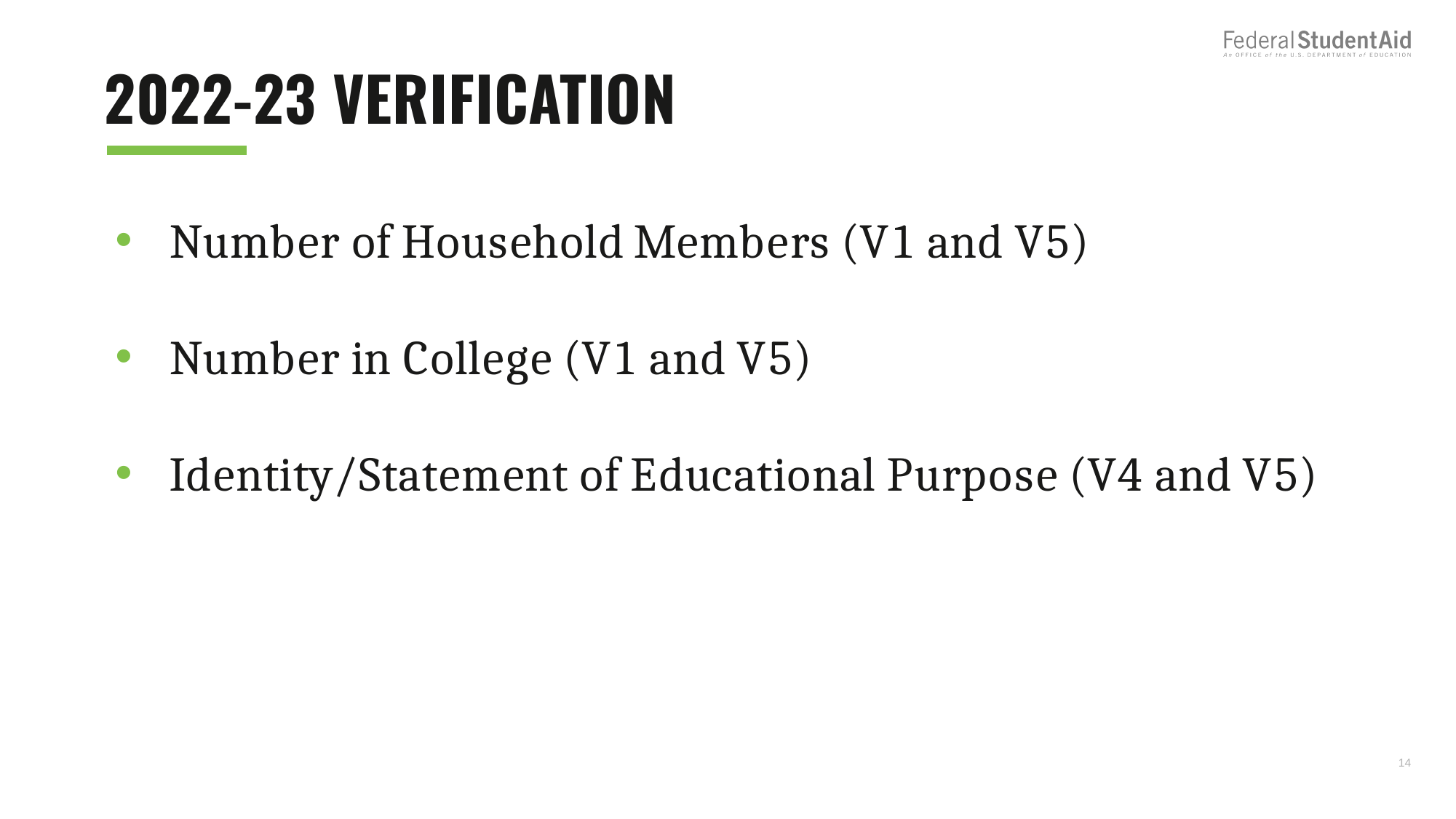

# 2022-23 Verification
Number of Household Members (V1 and V5)

Number in College (V1 and V5)

Identity/Statement of Educational Purpose (V4 and V5)

14